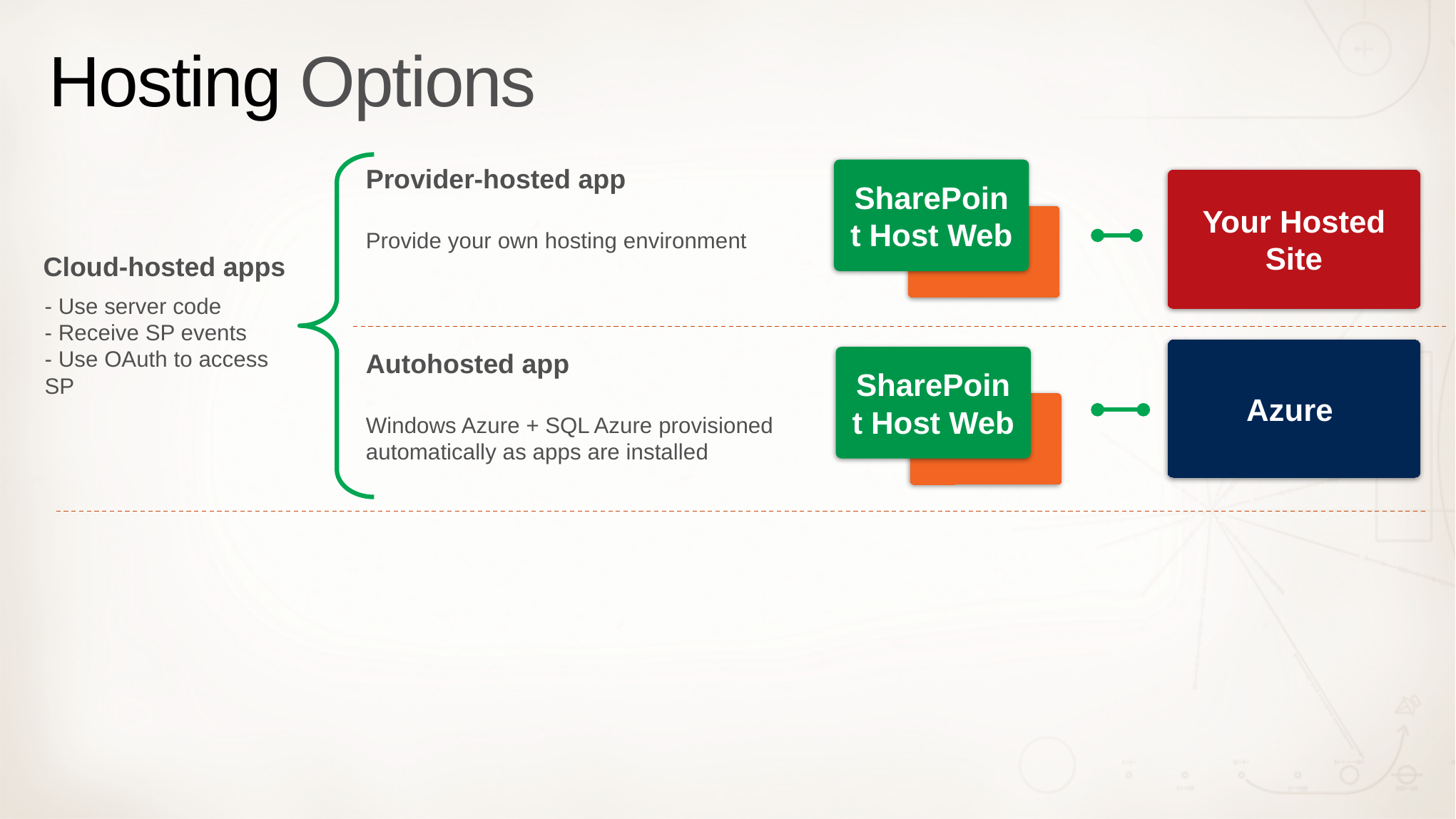

# Hosting Options

Provider-hosted app

Provide your own hosting environment
SharePoint Host Web
Your Hosted Site

Cloud-hosted apps
- Use server code
- Receive SP events
- Use OAuth to access SP
Autohosted app

Windows Azure + SQL Azure provisioned automatically as apps are installed
Azure
SharePoint Host Web